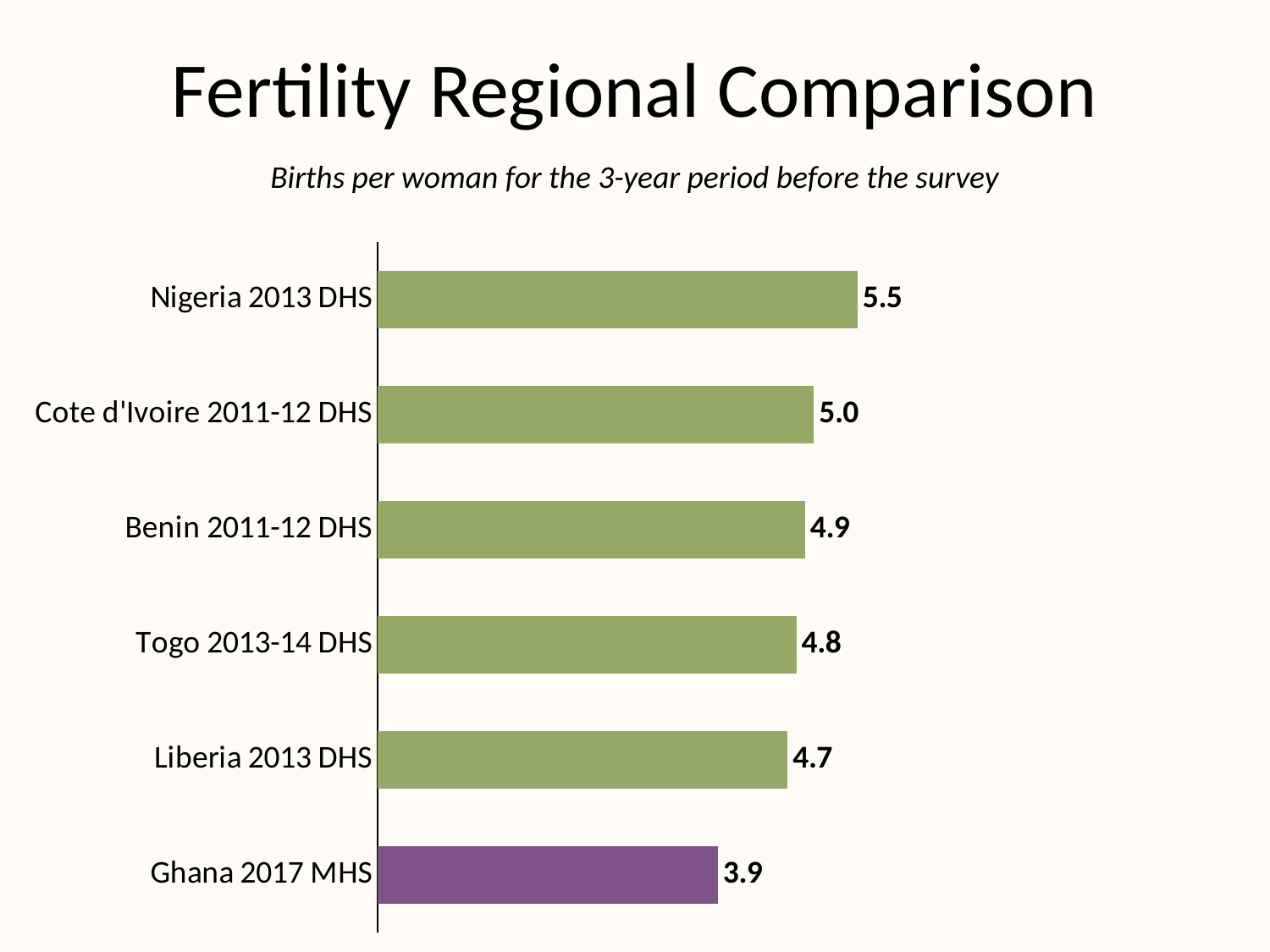

# Fertility Regional Comparison
Births per woman for the 3-year period before the survey

### Chart

| Category | Series 1 |
|---|---|
| Ghana 2017 MHS | 3.9 |
| Liberia 2013 DHS | 4.7 |
| Togo 2013-14 DHS | 4.8 |
| Benin 2011-12 DHS | 4.9 |
| Cote d'Ivoire 2011-12 DHS | 5.0 |
| Nigeria 2013 DHS | 5.5 |